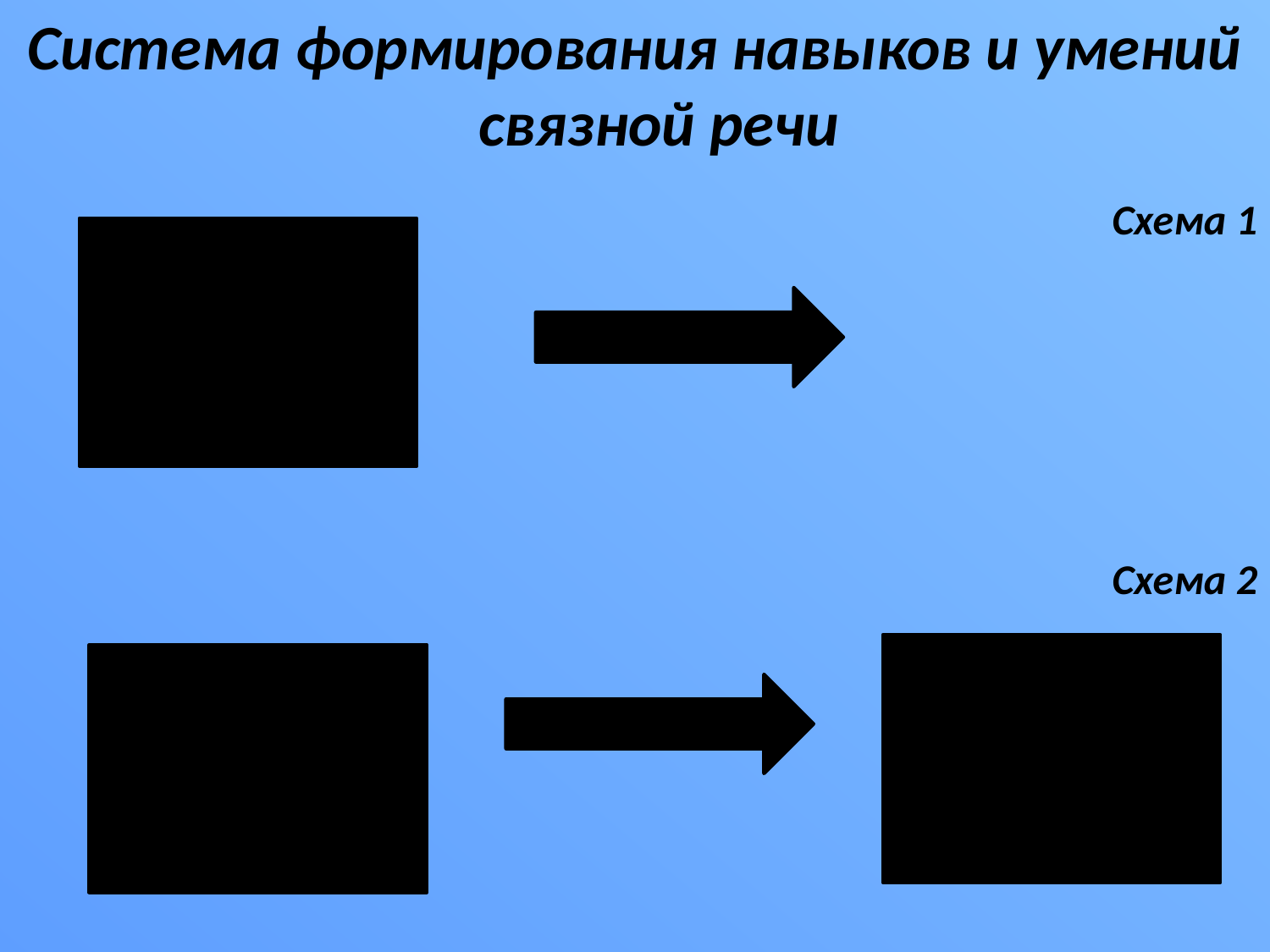

Система формирования навыков и умений связной речи
                          Схема 1

Схема 2